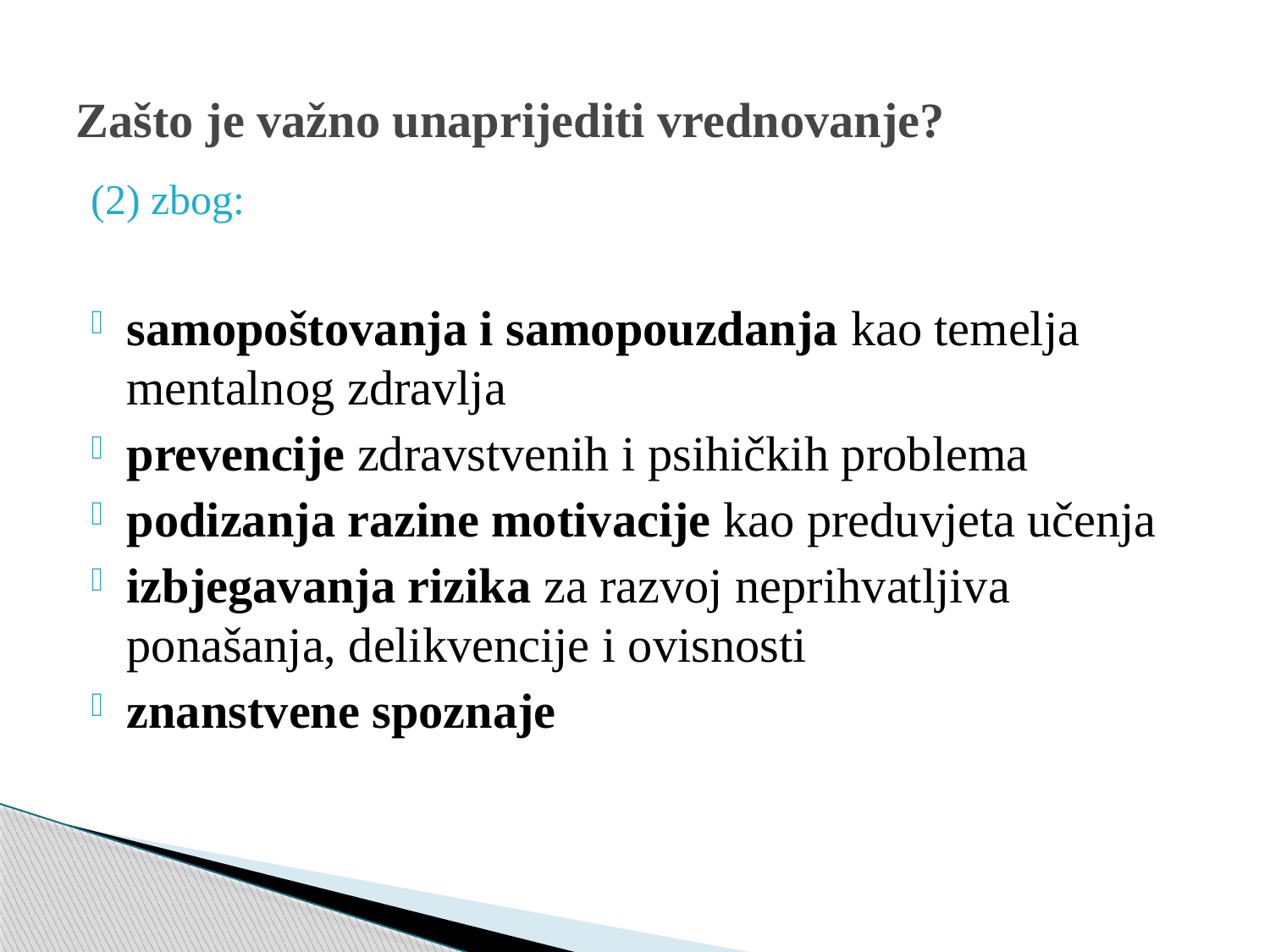

# Zašto je važno unaprijediti vrednovanje?
(2) zbog:

samopoštovanja i samopouzdanja kao temelja mentalnog zdravlja
prevencije zdravstvenih i psihičkih problema
podizanja razine motivacije kao preduvjeta učenja
izbjegavanja rizika za razvoj neprihvatljiva ponašanja, delikvencije i ovisnosti
znanstvene spoznaje